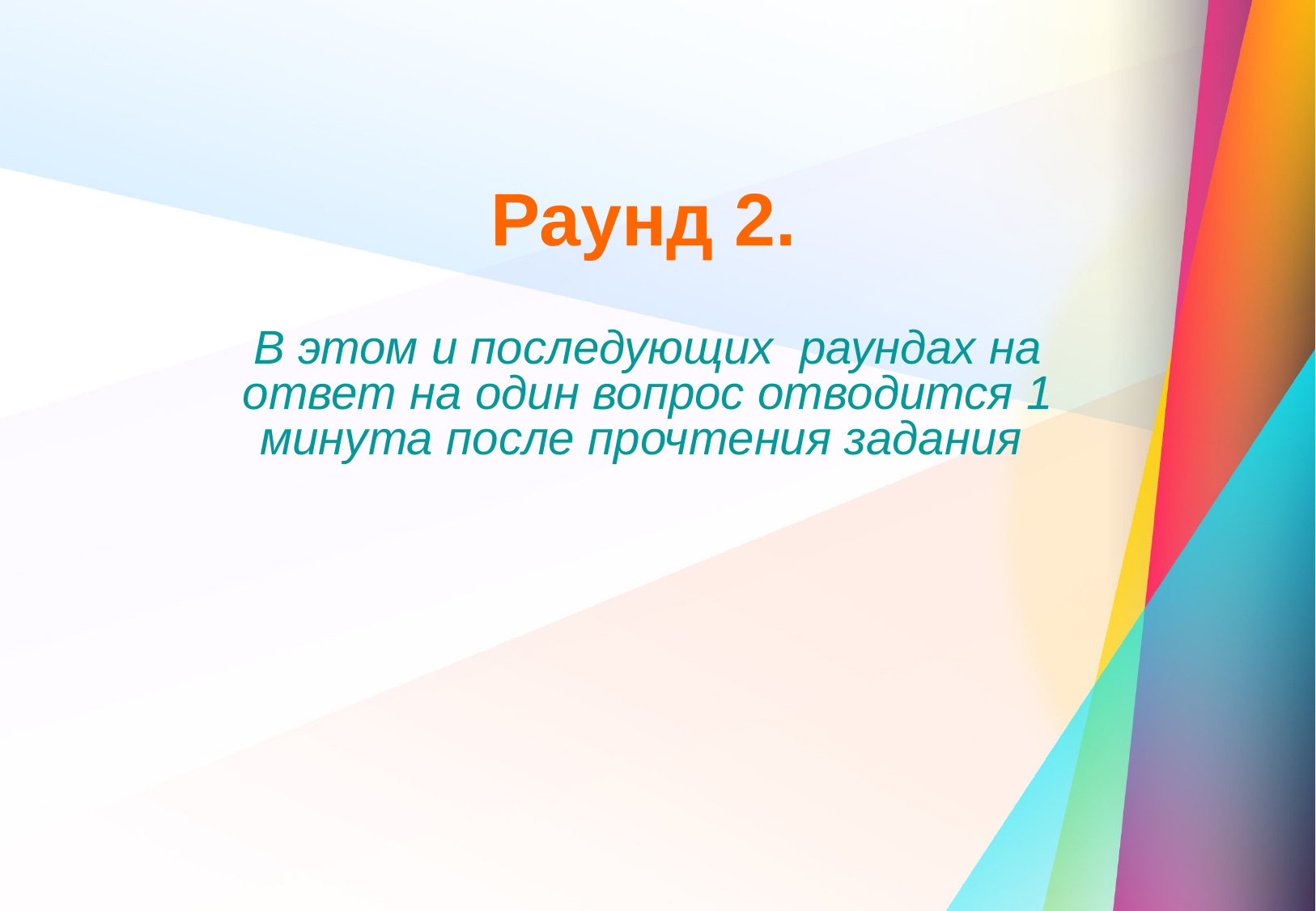

# Раунд 2.
В этом и последующих  раундах на ответ на один вопрос отводится 1 минута после прочтения задания